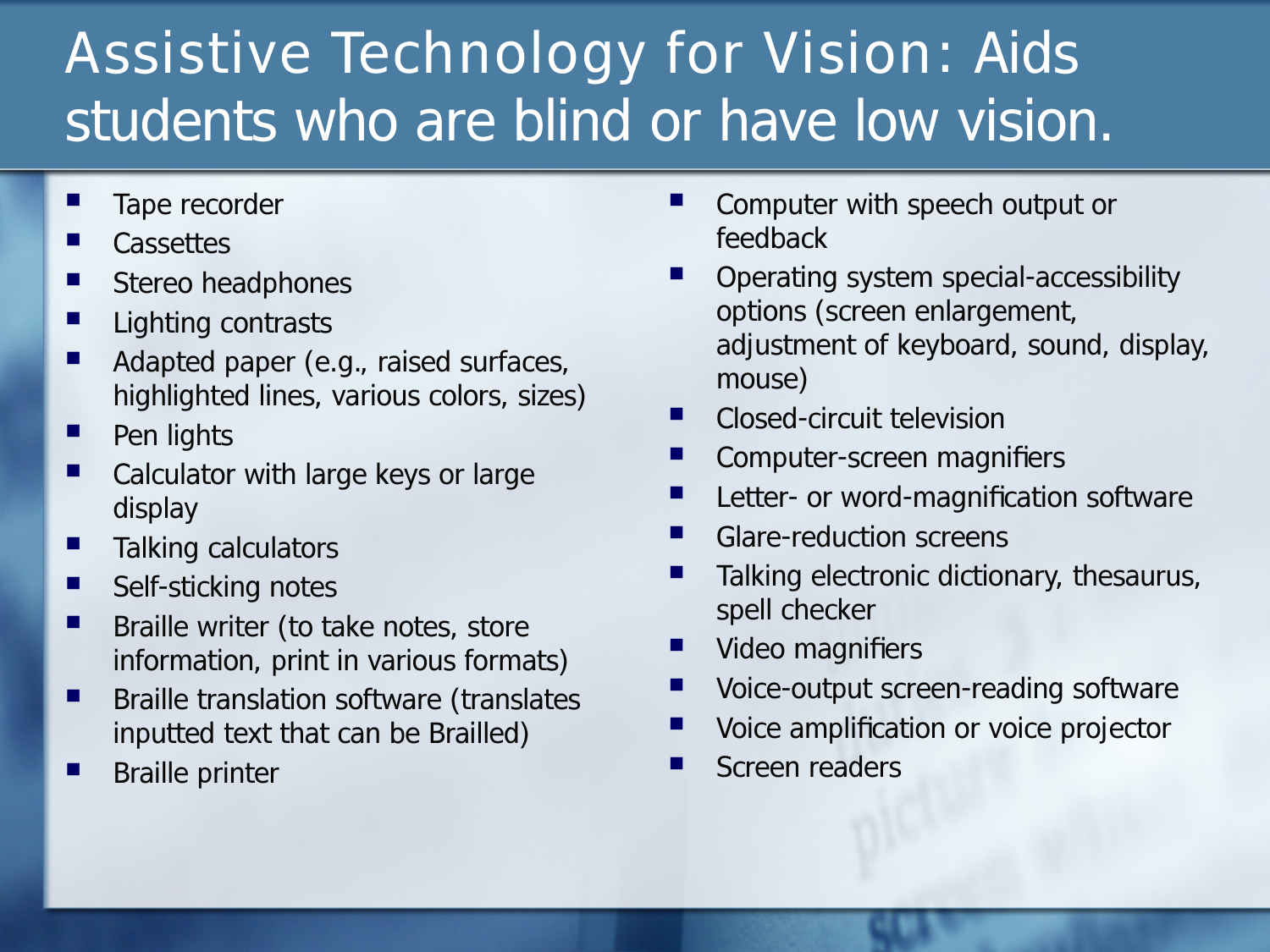

# Assistive Technology for Vision: Aids students who are blind or have low vision.
Tape recorder
Cassettes
Stereo headphones
Lighting contrasts
Adapted paper (e.g., raised surfaces, highlighted lines, various colors, sizes)
Pen lights
Calculator with large keys or large display
Talking calculators
Self-sticking notes
Braille writer (to take notes, store information, print in various formats)
Braille translation software (translates inputted text that can be Brailled)
Braille printer

Computer with speech output or feedback
Operating system special-accessibility options (screen enlargement, adjustment of keyboard, sound, display, mouse)
Closed-circuit television
Computer-screen magnifiers
Letter- or word-magnification software
Glare-reduction screens
Talking electronic dictionary, thesaurus, spell checker
Video magnifiers
Voice-output screen-reading software
Voice amplification or voice projector
Screen readers